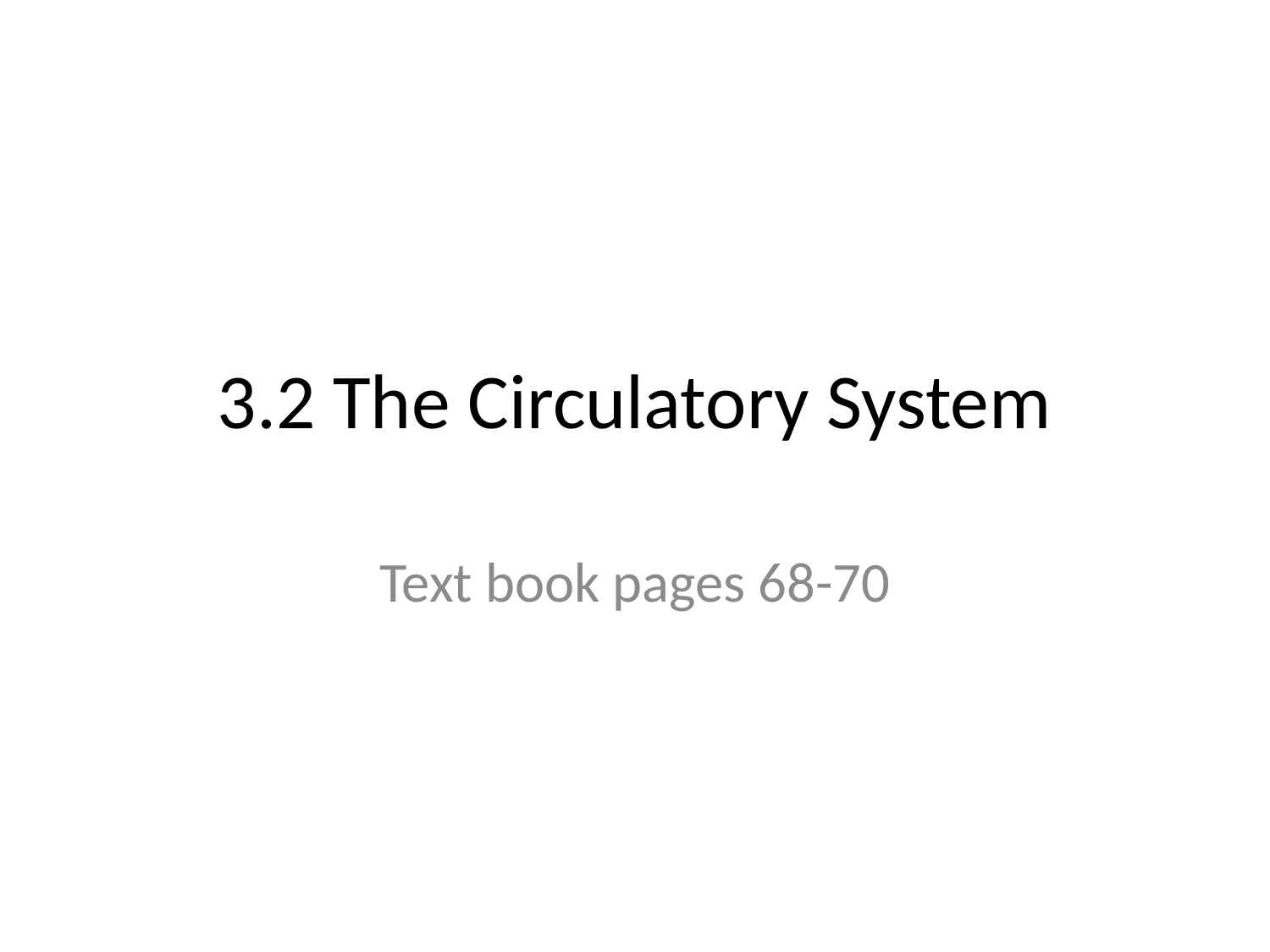

# 3.2 The Circulatory System
Text book pages 68-70